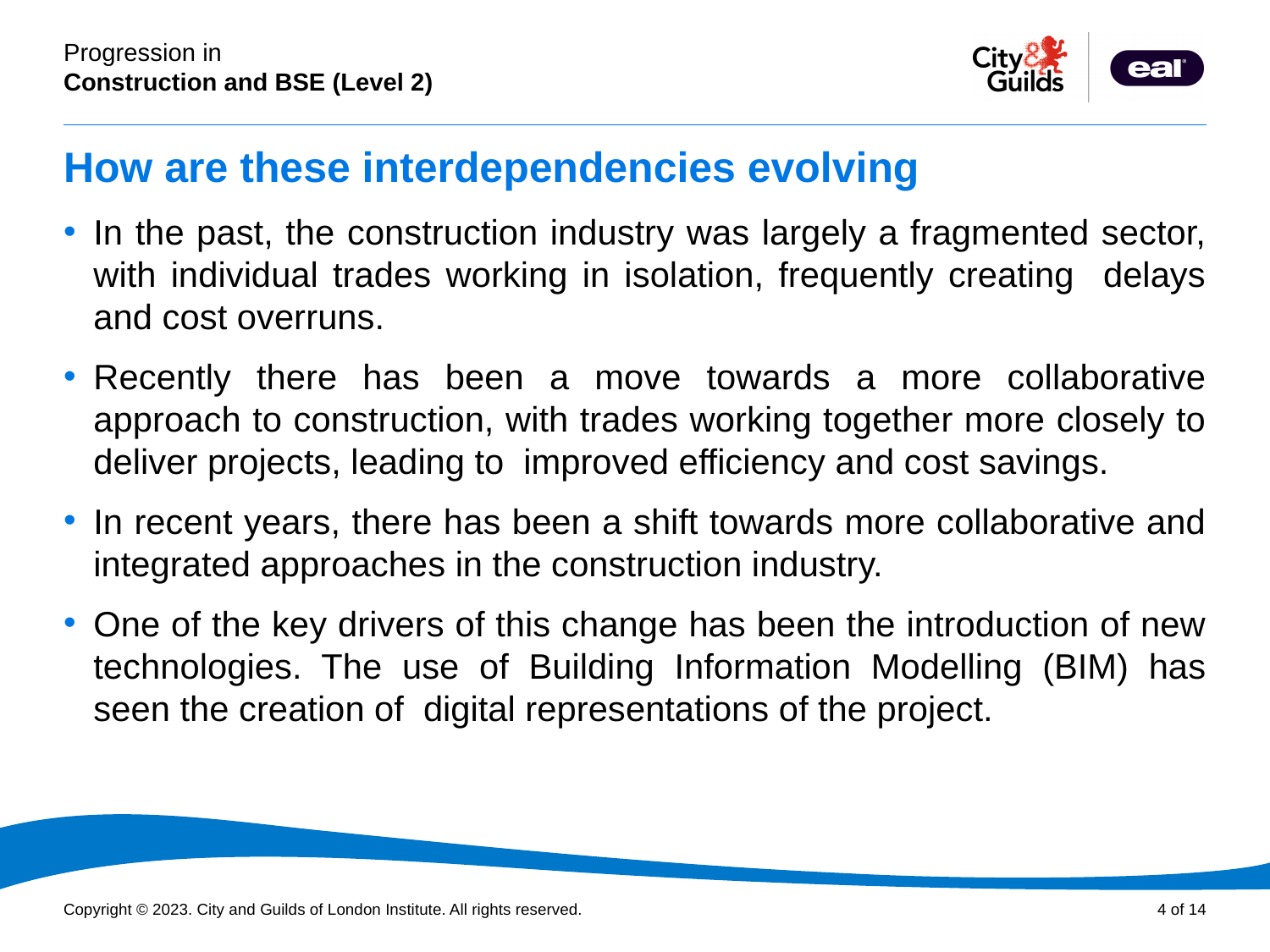

# How are these interdependencies evolving
In the past, the construction industry was largely a fragmented sector, with individual trades working in isolation, frequently creating  delays and cost overruns.
Recently there has been a move towards a more collaborative approach to construction, with trades working together more closely to deliver projects, leading to  improved efficiency and cost savings.
In recent years, there has been a shift towards more collaborative and integrated approaches in the construction industry.
One of the key drivers of this change has been the introduction of new technologies. The use of Building Information Modelling (BIM) has seen the creation of  digital representations of the project.